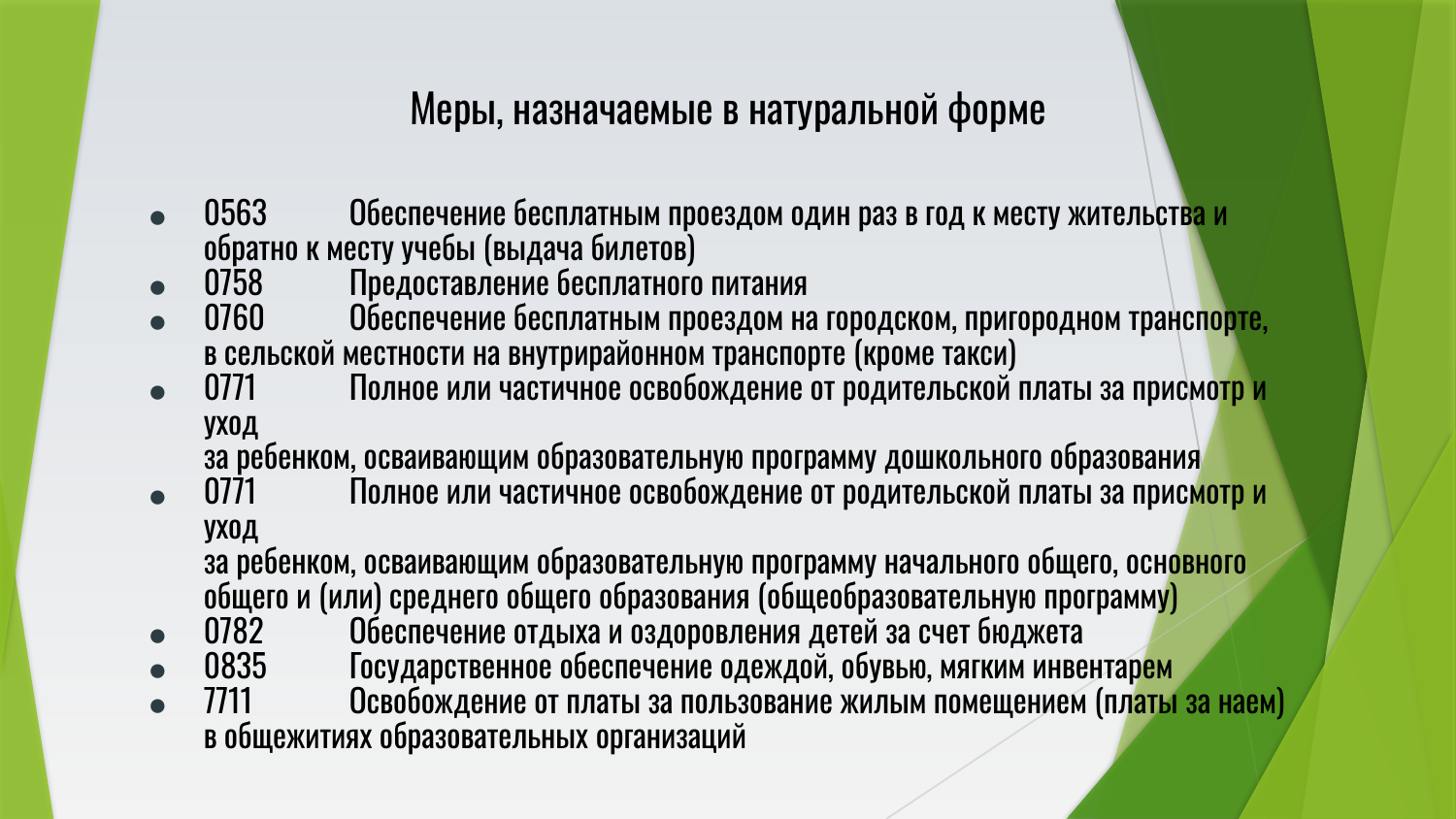

# Меры, назначаемые в натуральной форме
0563	Обеспечение бесплатным проездом один раз в год к месту жительства и обратно к месту учебы (выдача билетов)
0758	Предоставление бесплатного питания
0760	Обеспечение бесплатным проездом на городском, пригородном транспорте,
в сельской местности на внутрирайонном транспорте (кроме такси)
0771	Полное или частичное освобождение от родительской платы за присмотр и уход
за ребенком, осваивающим образовательную программу дошкольного образования
0771	Полное или частичное освобождение от родительской платы за присмотр и уход
за ребенком, осваивающим образовательную программу начального общего, основного общего и (или) среднего общего образования (общеобразовательную программу)
0782	Обеспечение отдыха и оздоровления детей за счет бюджета
0835	Государственное обеспечение одеждой, обувью, мягким инвентарем
7711	Освобождение от платы за пользование жилым помещением (платы за наем)
в общежитиях образовательных организаций